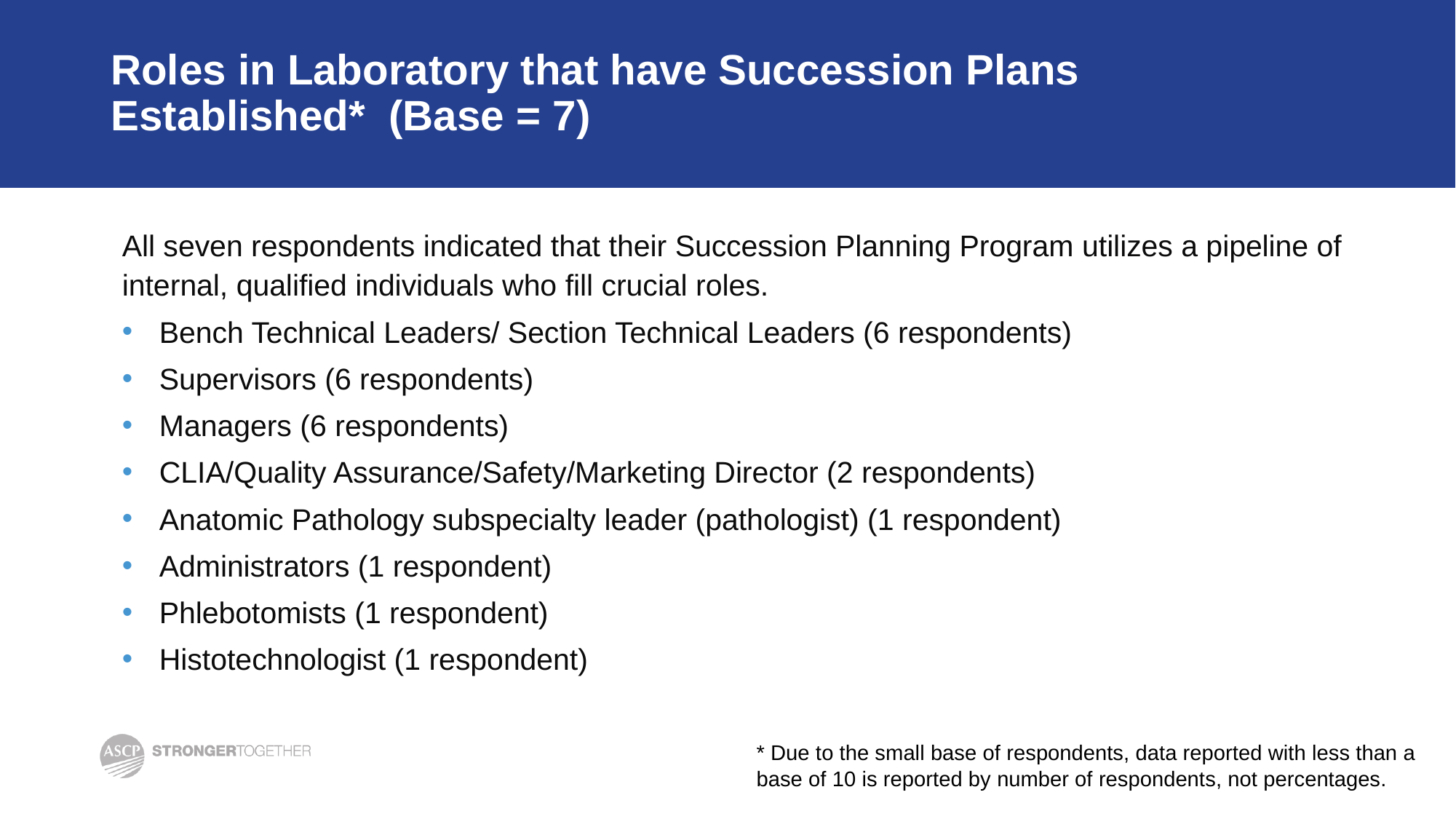

# Roles in Laboratory that have Succession Plans Established*  (Base = 7)
All seven respondents indicated that their Succession Planning Program utilizes a pipeline of internal, qualified individuals who fill crucial roles.
Bench Technical Leaders/ Section Technical Leaders (6 respondents)
Supervisors (6 respondents)
Managers (6 respondents)
CLIA/Quality Assurance/Safety/Marketing Director (2 respondents)
Anatomic Pathology subspecialty leader (pathologist) (1 respondent)
Administrators (1 respondent)
Phlebotomists (1 respondent)
Histotechnologist (1 respondent)

* Due to the small base of respondents, data reported with less than a base of 10 is reported by number of respondents, not percentages.